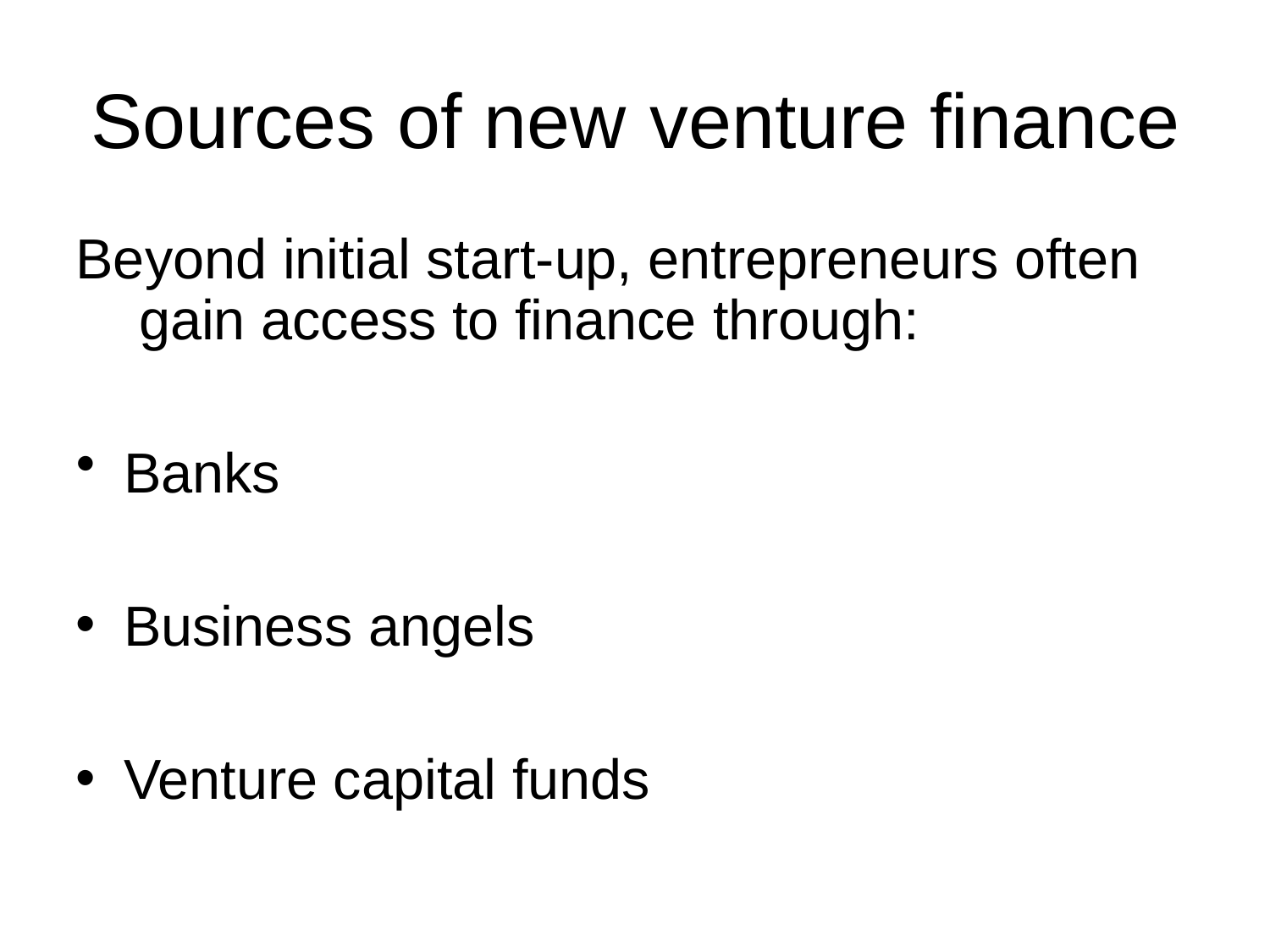

# Sources of new	venture finance
Beyond initial start-up, entrepreneurs often  gain access to finance through:

Banks

Business angels

Venture capital funds